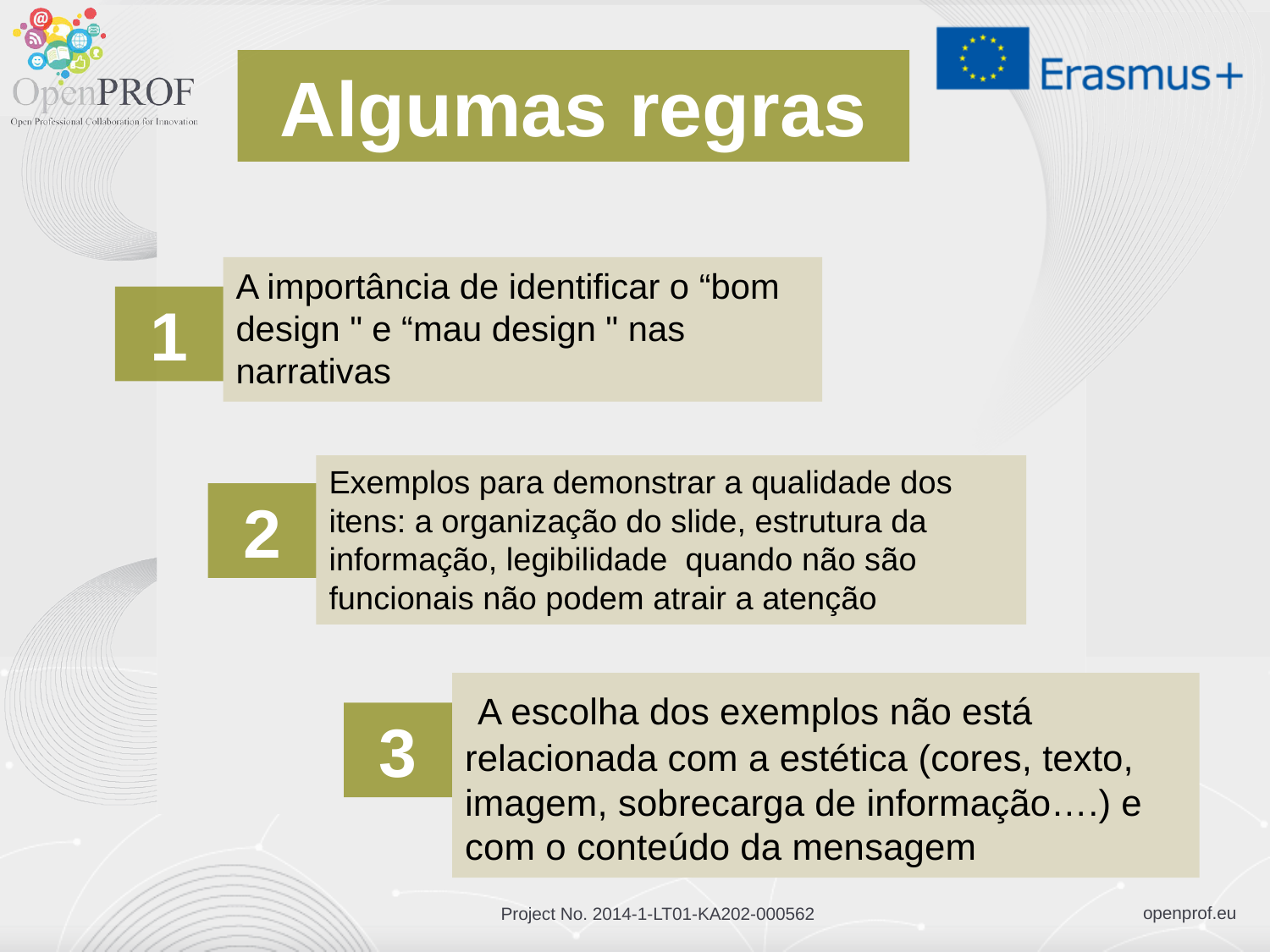

Algumas regras
A importância de identificar o “bom design " e “mau design " nas narrativas

1
Exemplos para demonstrar a qualidade dos itens: a organização do slide, estrutura da informação, legibilidade  quando não são funcionais não podem atrair a atenção

2
 A escolha dos exemplos não está relacionada com a estética (cores, texto, imagem, sobrecarga de informação….) e com o conteúdo da mensagem

3